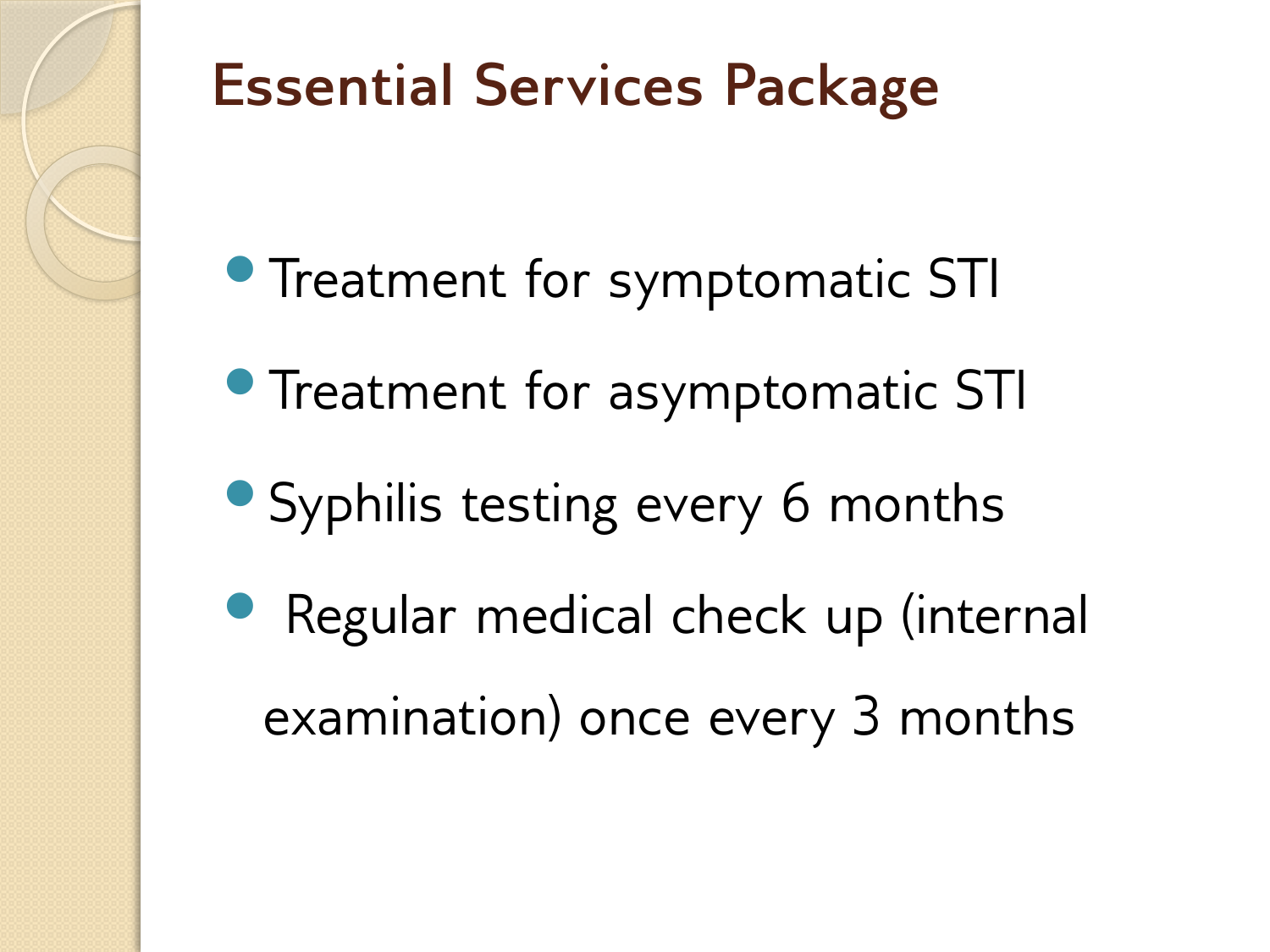

# Essential Services Package
Treatment for symptomatic STI
Treatment for asymptomatic STI
Syphilis testing every 6 months
 Regular medical check up (internal examination) once every 3 months